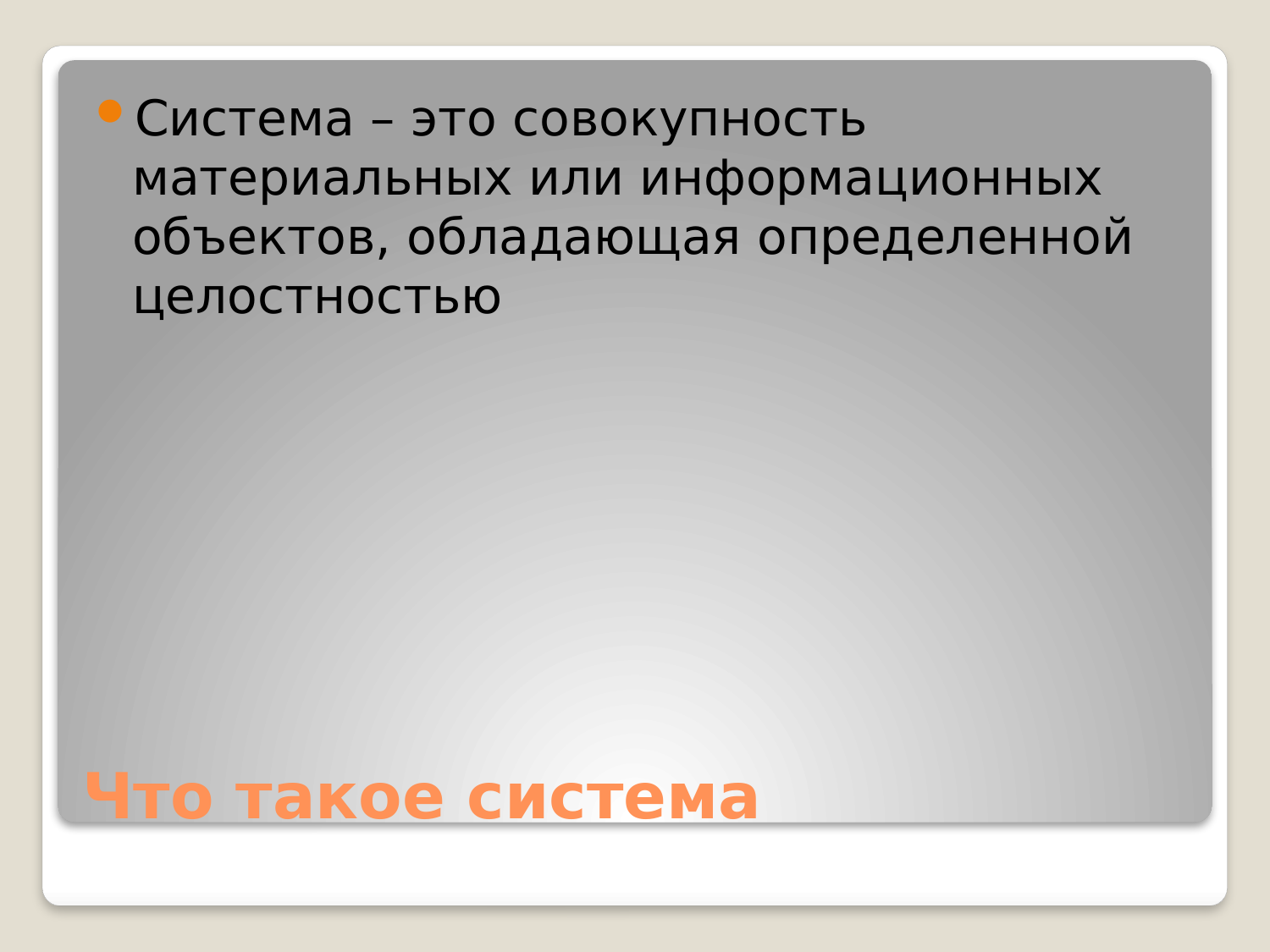

Система – это совокупность материальных или информационных объектов, обладающая определенной целостностью
# Что такое система